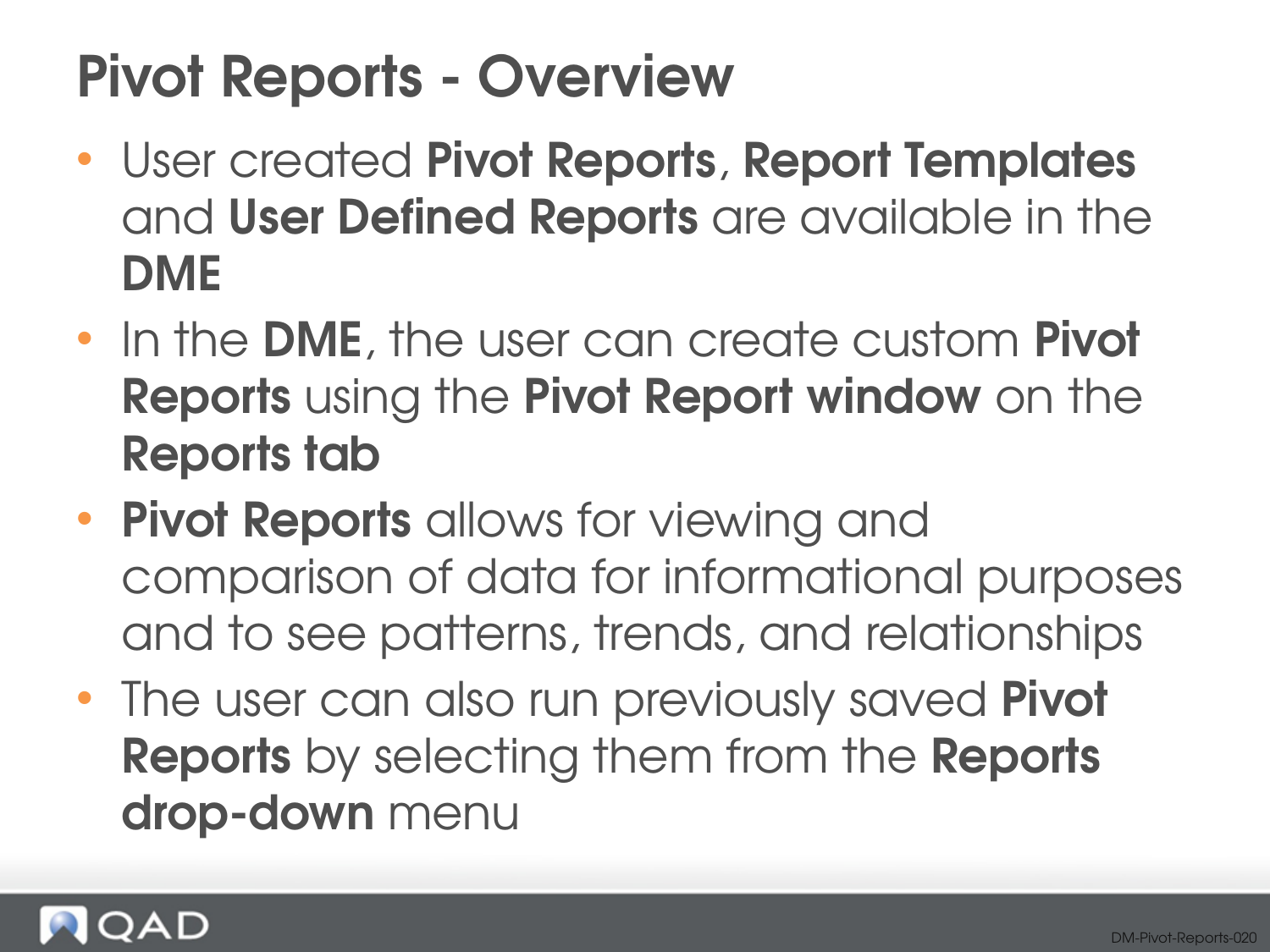

# Pivot Reports - Overview
User created Pivot Reports, Report Templates and User Defined Reports are available in the DME
In the DME, the user can create custom Pivot Reports using the Pivot Report window on the Reports tab
Pivot Reports allows for viewing and comparison of data for informational purposes and to see patterns, trends, and relationships
The user can also run previously saved Pivot Reports by selecting them from the Reports drop-down menu

DM-Pivot-Reports-020